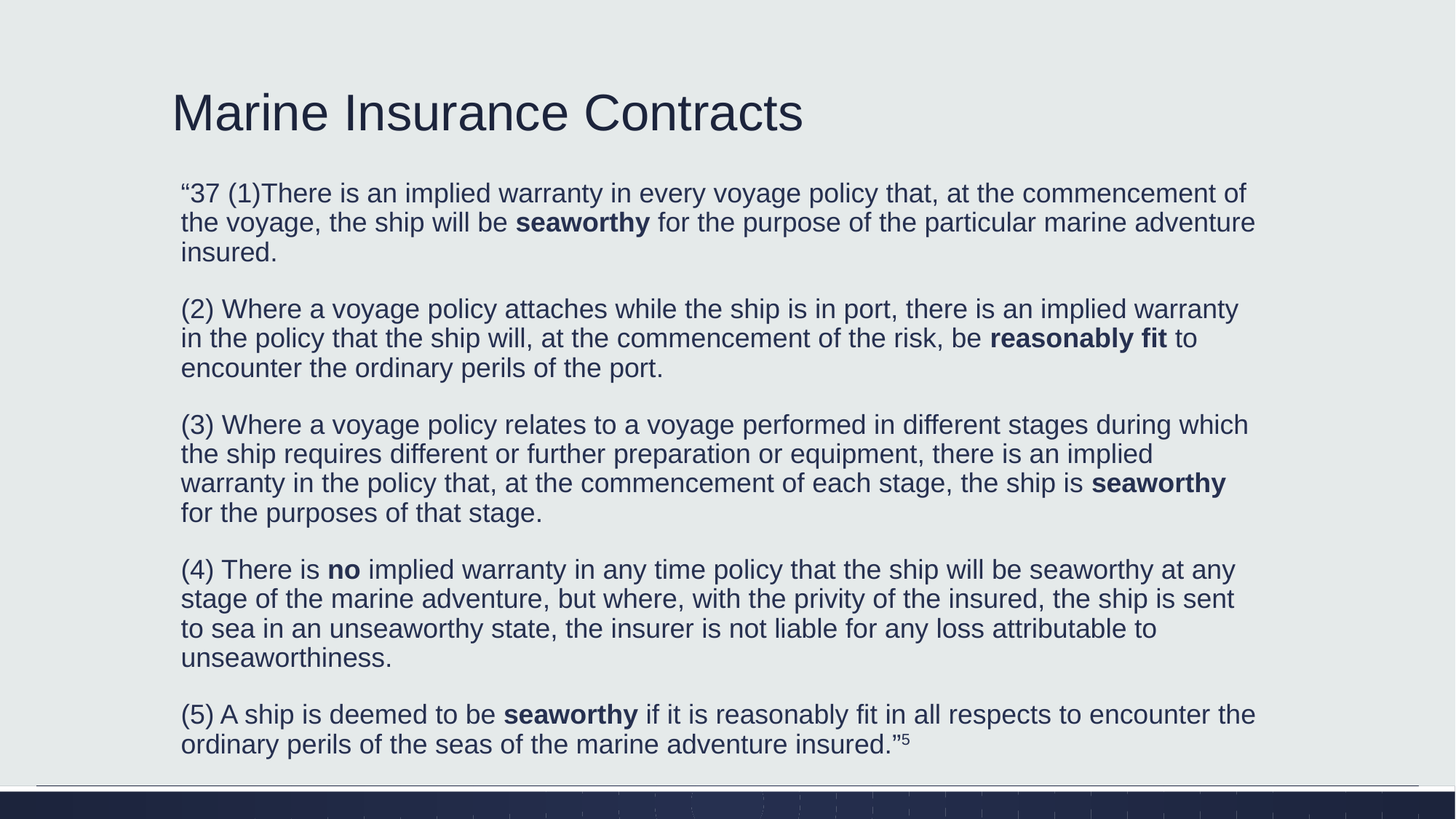

# Marine Insurance Contracts
“37 (1)There is an implied warranty in every voyage policy that, at the commencement of the voyage, the ship will be seaworthy for the purpose of the particular marine adventure insured.
(2) Where a voyage policy attaches while the ship is in port, there is an implied warranty in the policy that the ship will, at the commencement of the risk, be reasonably fit to encounter the ordinary perils of the port.
(3) Where a voyage policy relates to a voyage performed in different stages during which the ship requires different or further preparation or equipment, there is an implied warranty in the policy that, at the commencement of each stage, the ship is seaworthy for the purposes of that stage.
(4) There is no implied warranty in any time policy that the ship will be seaworthy at any stage of the marine adventure, but where, with the privity of the insured, the ship is sent to sea in an unseaworthy state, the insurer is not liable for any loss attributable to unseaworthiness.
(5) A ship is deemed to be seaworthy if it is reasonably fit in all respects to encounter the ordinary perils of the seas of the marine adventure insured.”5